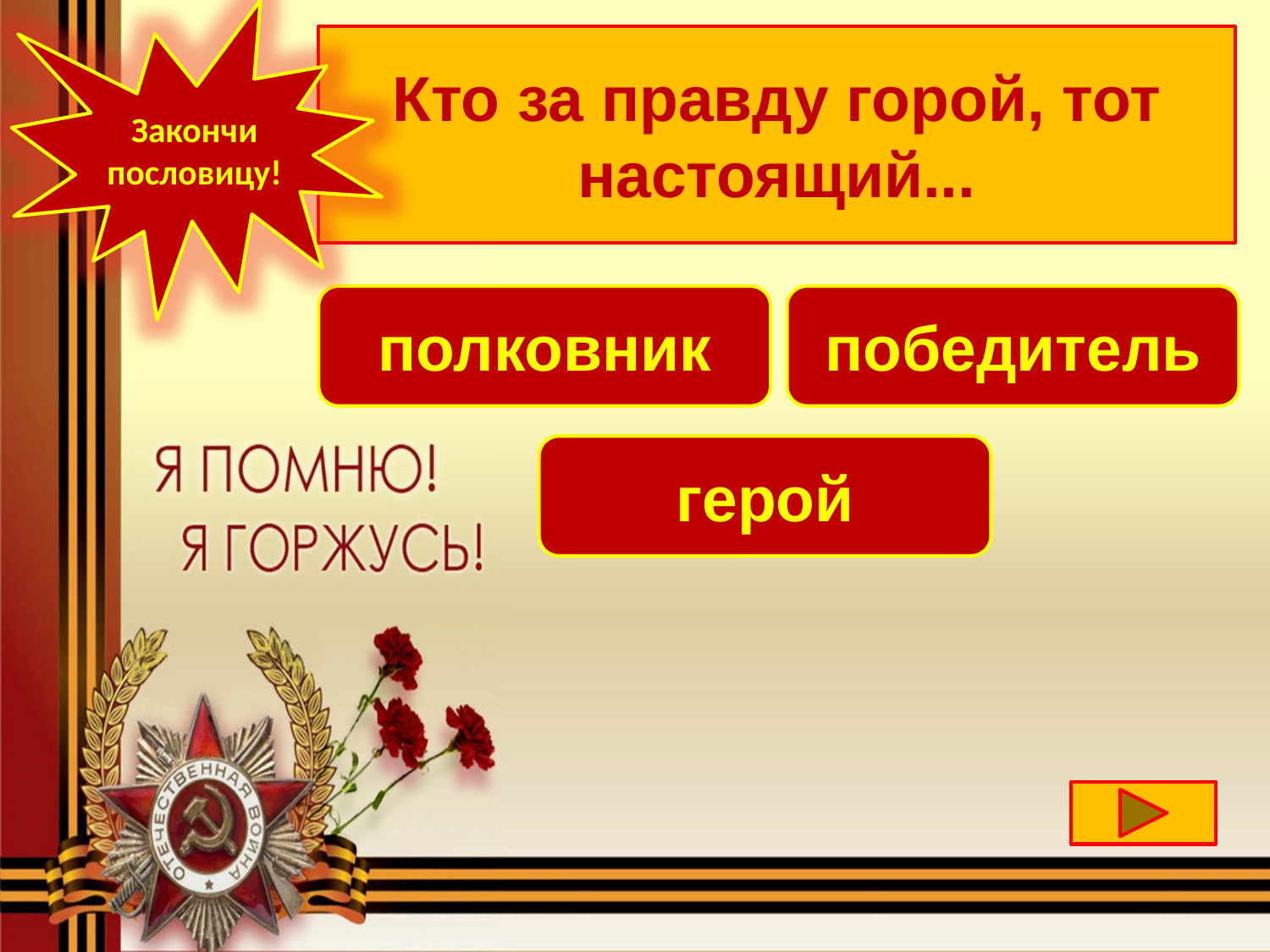

Закончи пословицу!
Кто за правду горой, тот настоящий...
полковник
победитель
герой